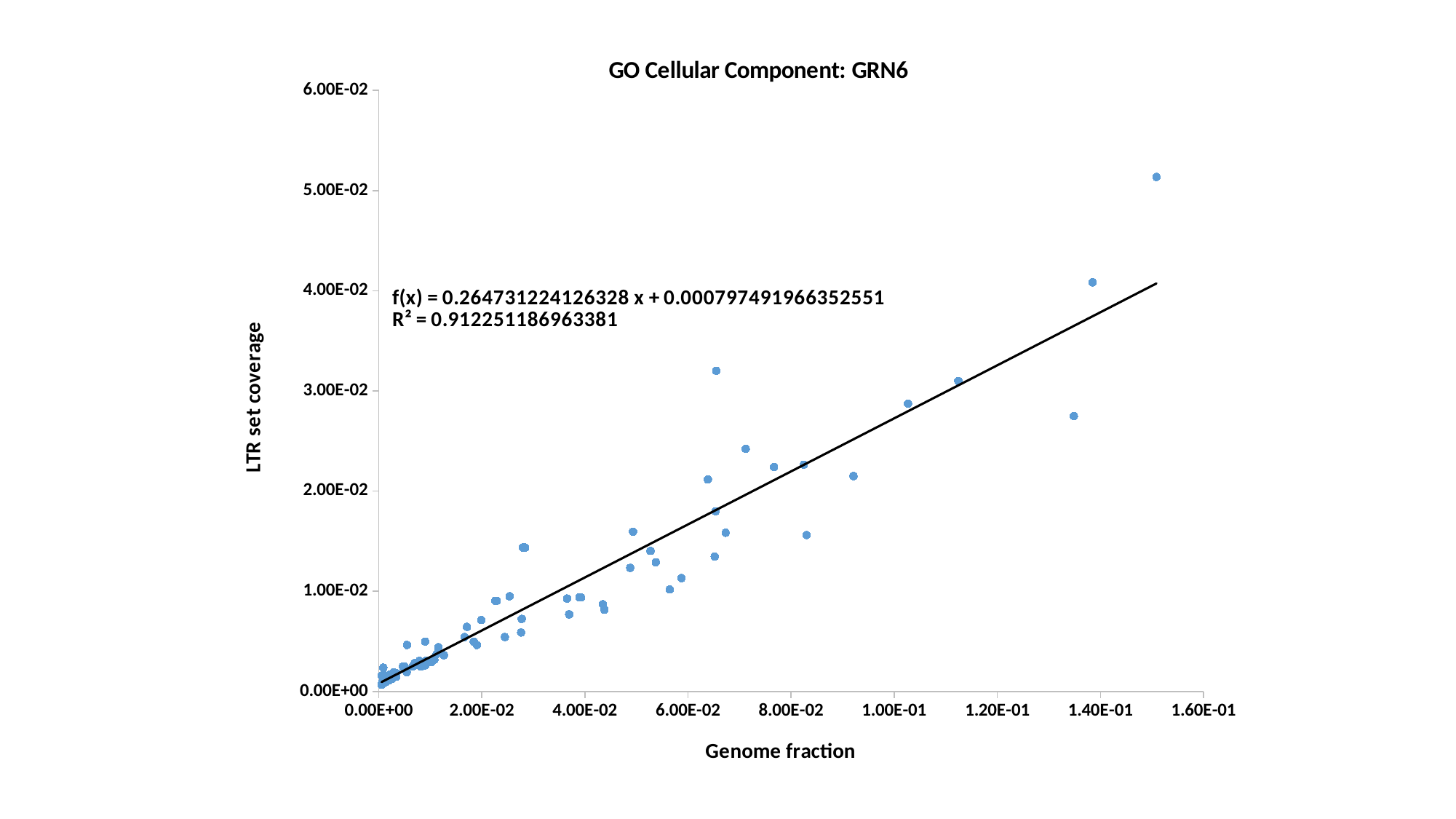

### Chart: GO Cellular Component: GRN6

| Category | LTR fraction |
|---|---|